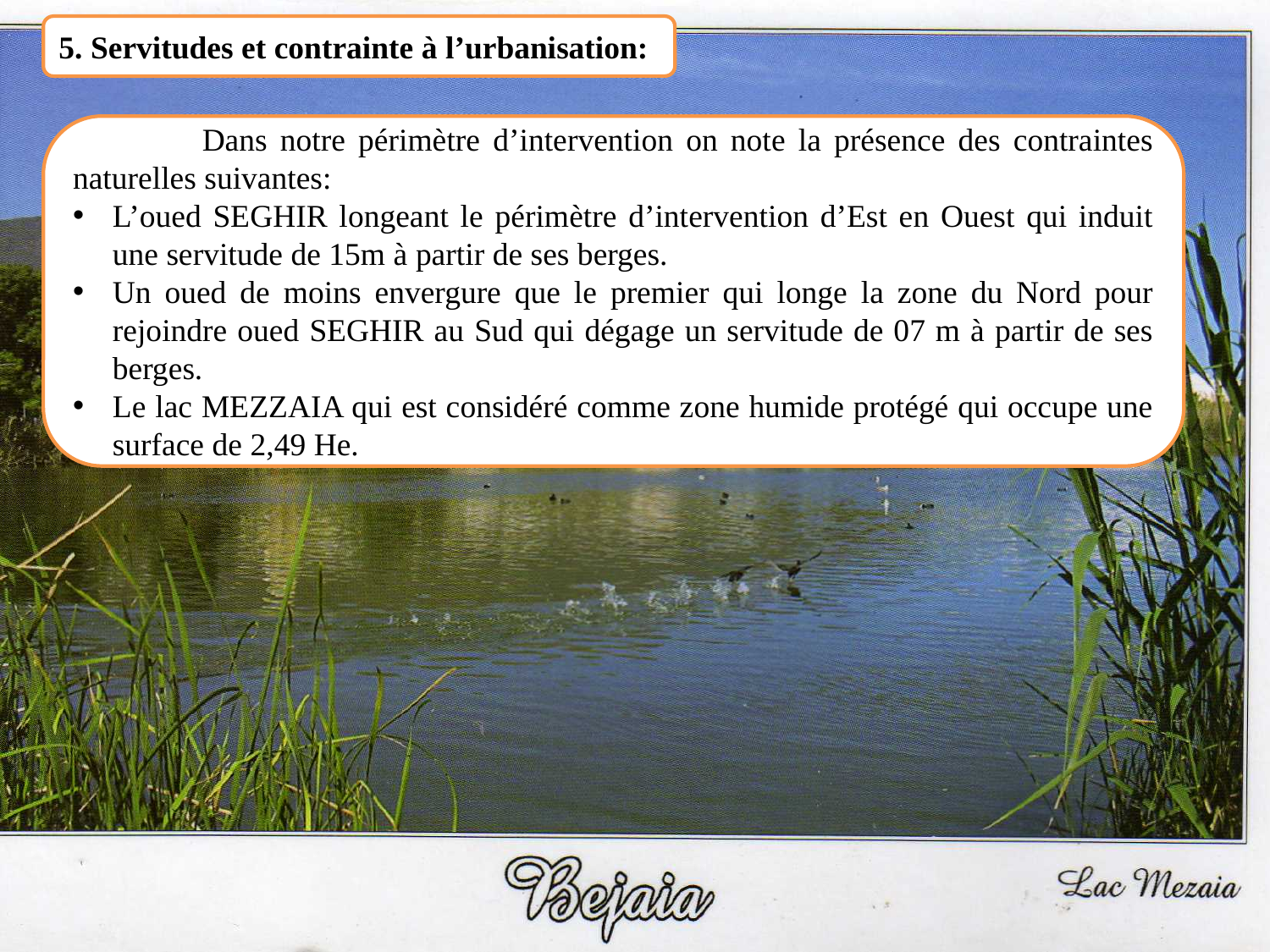

5. Servitudes et contrainte à l’urbanisation:
          Dans notre périmètre d’intervention on note la présence des contraintes naturelles suivantes:
L’oued SEGHIR longeant le périmètre d’intervention d’Est en Ouest qui induit une servitude de 15m à partir de ses berges.
Un oued de moins envergure que le premier qui longe la zone du Nord pour rejoindre oued SEGHIR au Sud qui dégage un servitude de 07 m à partir de ses berges.
Le lac MEZZAIA qui est considéré comme zone humide protégé qui occupe une surface de 2,49 He.